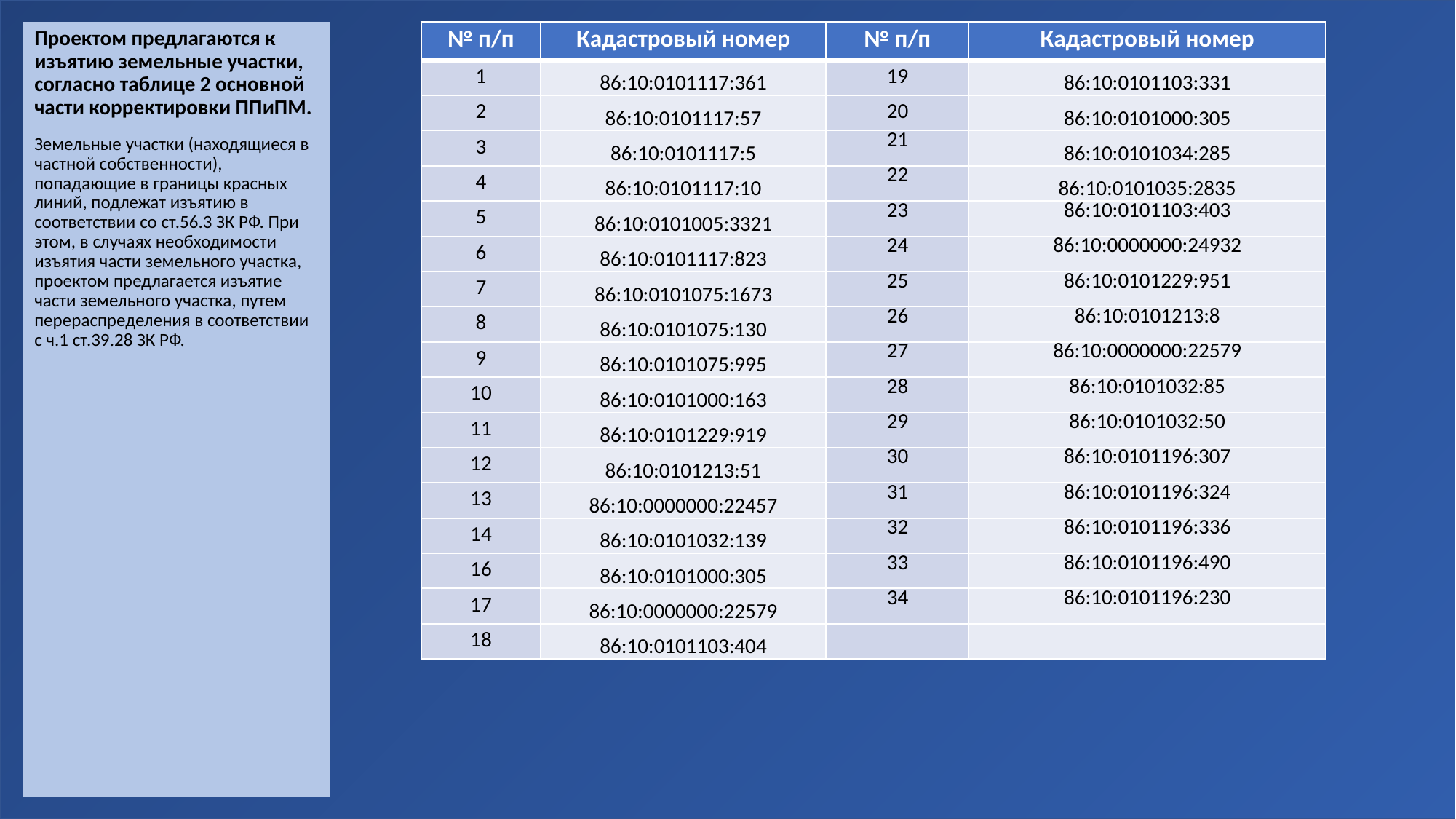

Проектом предлагаются к изъятию земельные участки, согласно таблице 2 основной части корректировки ППиПМ.
Земельные участки (находящиеся в частной собственности), попадающие в границы красных линий, подлежат изъятию в соответствии со ст.56.3 ЗК РФ. При этом, в случаях необходимости изъятия части земельного участка, проектом предлагается изъятие части земельного участка, путем перераспределения в соответствии с ч.1 ст.39.28 ЗК РФ.
| № п/п | Кадастровый номер | № п/п | Кадастровый номер |
| --- | --- | --- | --- |
| 1 | 86:10:0101117:361 | 19 | 86:10:0101103:331 |
| 2 | 86:10:0101117:57 | 20 | 86:10:0101000:305 |
| 3 | 86:10:0101117:5 | 21 | 86:10:0101034:285 |
| 4 | 86:10:0101117:10 | 22 | 86:10:0101035:2835 |
| 5 | 86:10:0101005:3321 | 23 | 86:10:0101103:403 |
| 6 | 86:10:0101117:823 | 24 | 86:10:0000000:24932 |
| 7 | 86:10:0101075:1673 | 25 | 86:10:0101229:951 |
| 8 | 86:10:0101075:130 | 26 | 86:10:0101213:8 |
| 9 | 86:10:0101075:995 | 27 | 86:10:0000000:22579 |
| 10 | 86:10:0101000:163 | 28 | 86:10:0101032:85 |
| 11 | 86:10:0101229:919 | 29 | 86:10:0101032:50 |
| 12 | 86:10:0101213:51 | 30 | 86:10:0101196:307 |
| 13 | 86:10:0000000:22457 | 31 | 86:10:0101196:324 |
| 14 | 86:10:0101032:139 | 32 | 86:10:0101196:336 |
| 16 | 86:10:0101000:305 | 33 | 86:10:0101196:490 |
| 17 | 86:10:0000000:22579 | 34 | 86:10:0101196:230 |
| 18 | 86:10:0101103:404 |  |  |